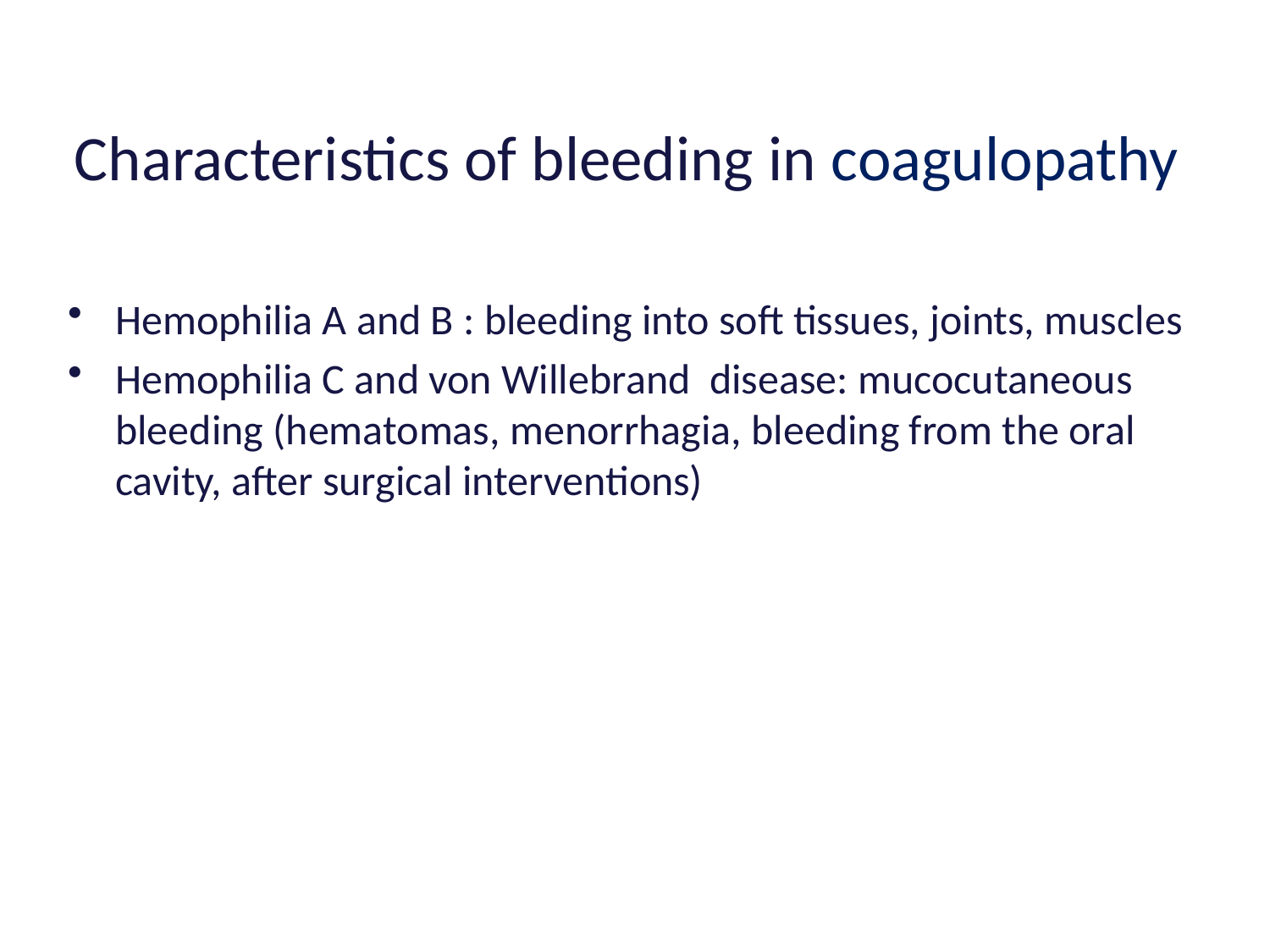

# Characteristics of bleeding in coagulopathy
Hemophilia A and B : bleeding into soft tissues, joints, muscles
Hemophilia C and von Willebrand  disease: mucocutaneous bleeding (hematomas, menorrhagia, bleeding from the oral cavity, after surgical interventions)